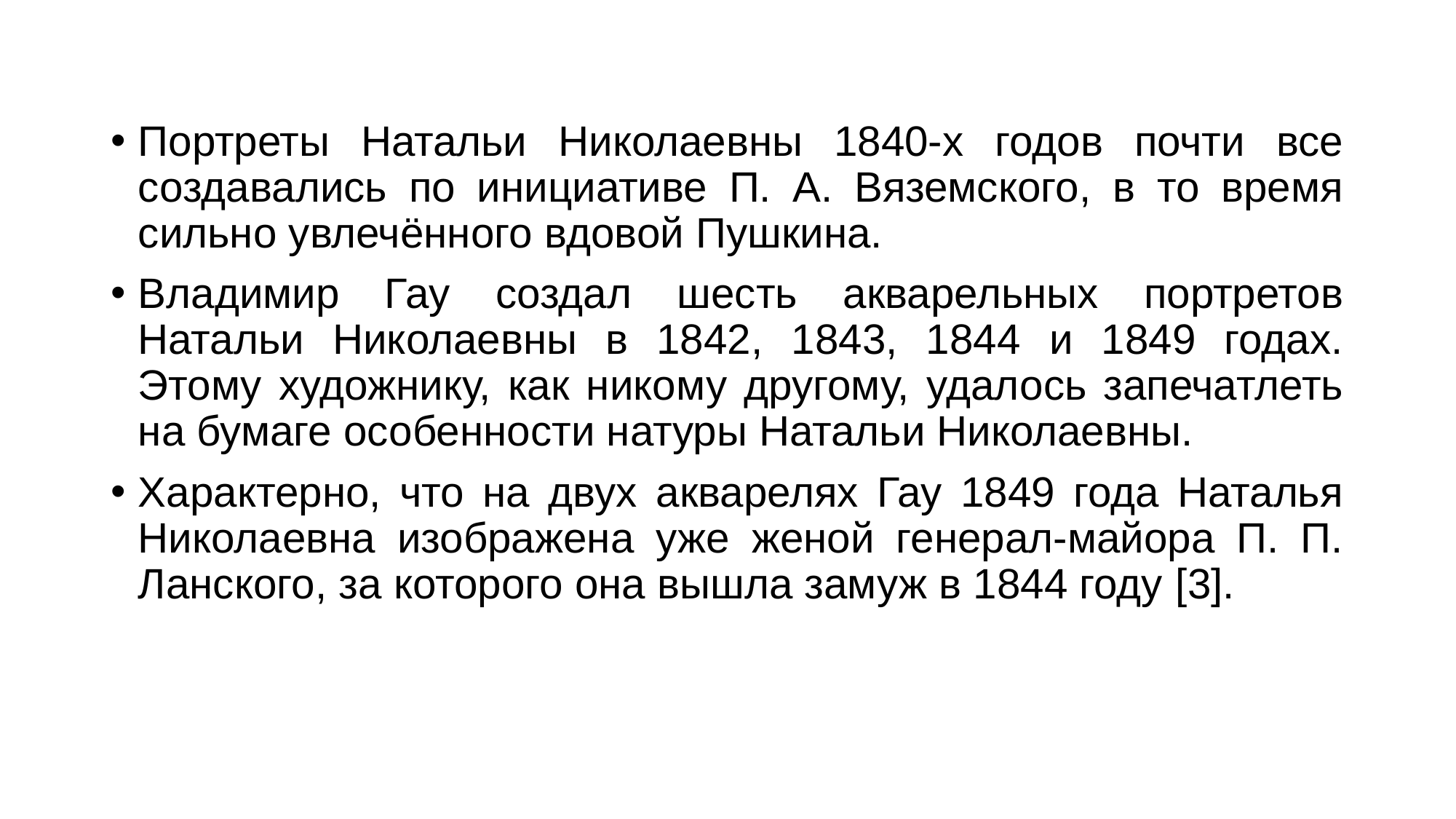

Портреты Натальи Николаевны 1840-х годов почти все создавались по инициативе П. А. Вяземского, в то время сильно увлечённого вдовой Пушкина.
Владимир Гау создал шесть акварельных портретов Натальи Николаевны в 1842, 1843, 1844 и 1849 годах. Этому художнику, как никому другому, удалось запечатлеть на бумаге особенности натуры Натальи Николаевны.
Характерно, что на двух акварелях Гау 1849 года Наталья Николаевна изображена уже женой генерал-майора П. П. Ланского, за которого она вышла замуж в 1844 году [3].